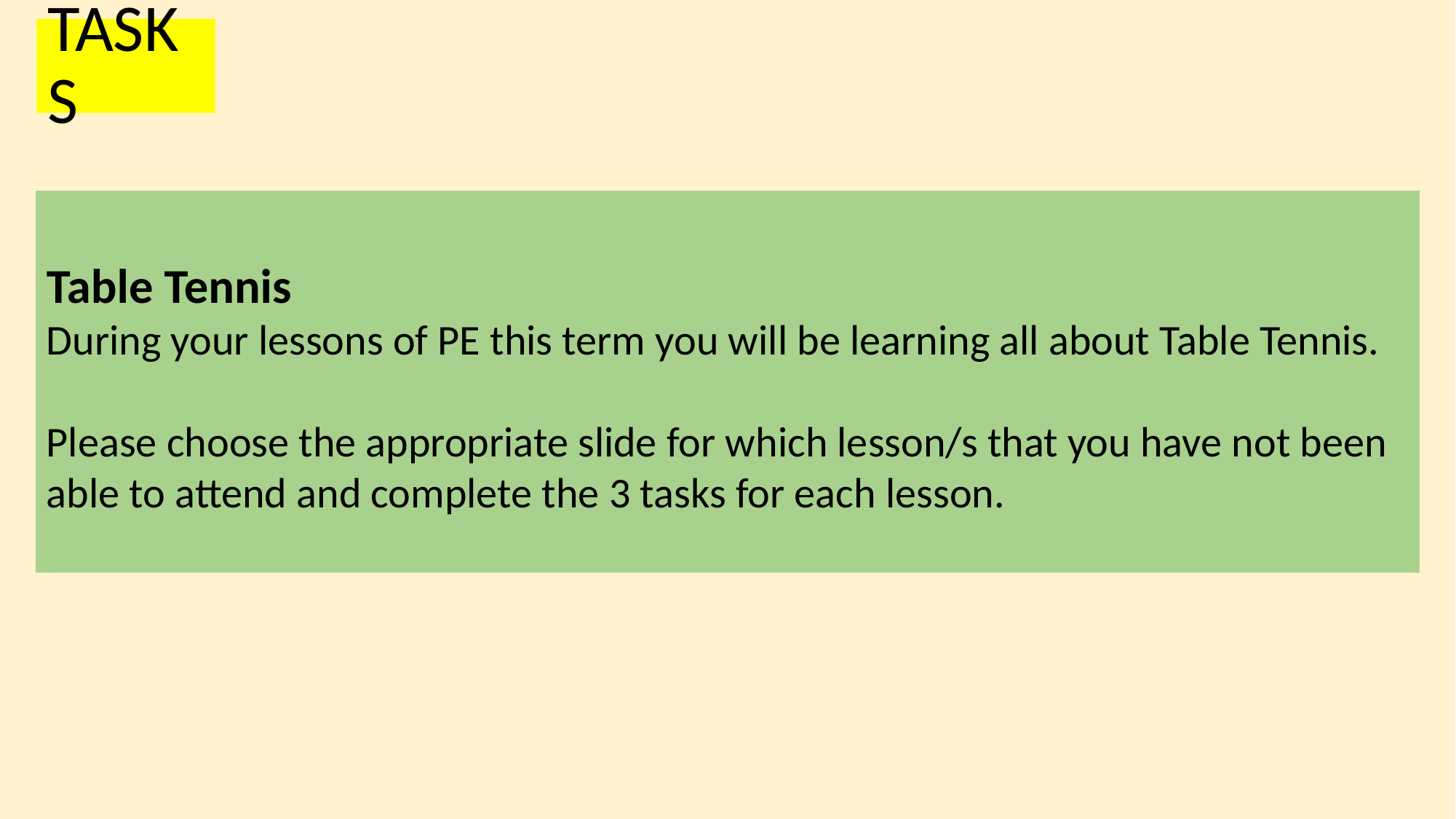

# TASKS

Table Tennis
During your lessons of PE this term you will be learning all about Table Tennis.

Please choose the appropriate slide for which lesson/s that you have not been able to attend and complete the 3 tasks for each lesson.